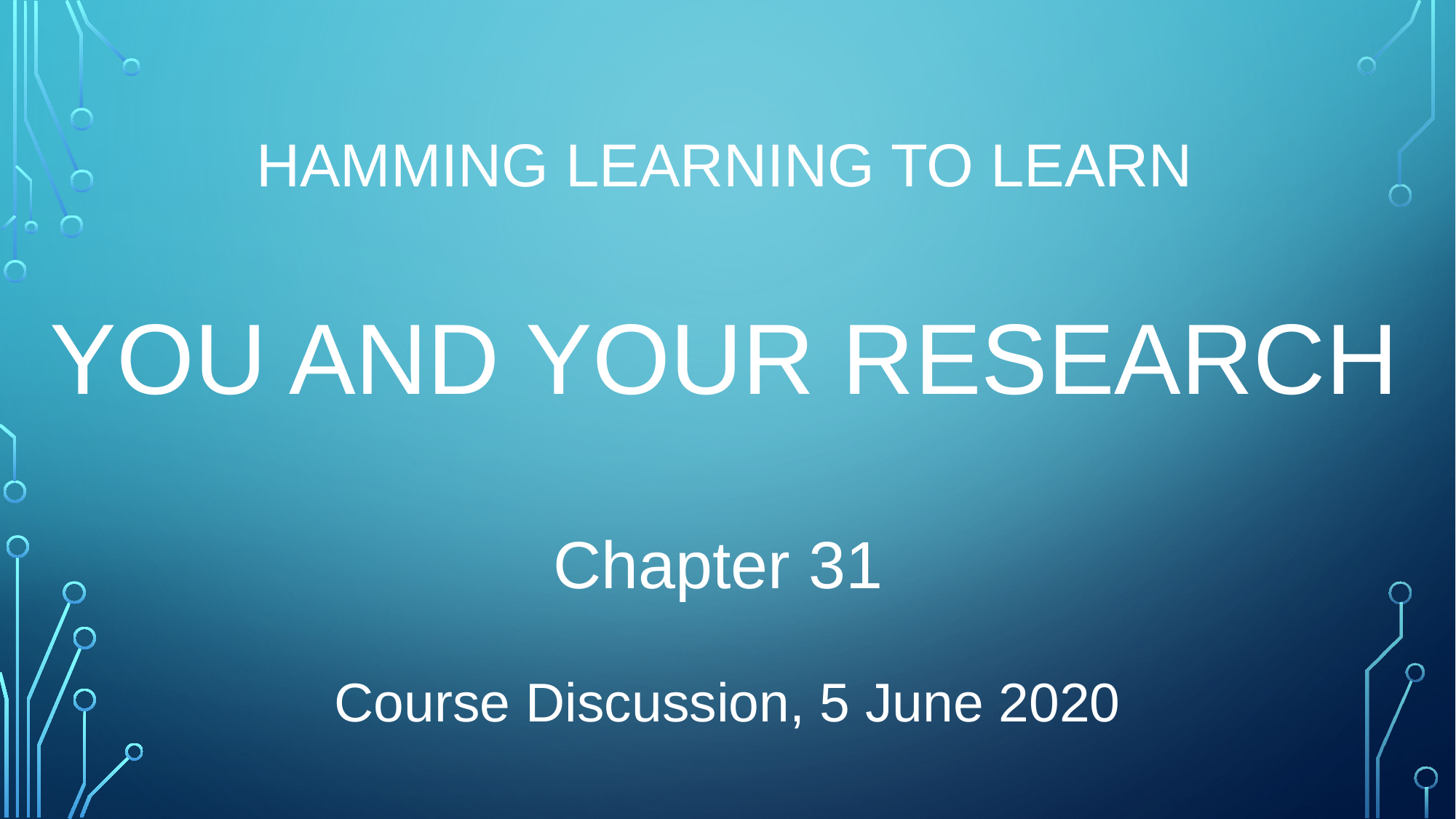

# Hamming Learning to Learn You And Your Research
Chapter 31

Course Discussion, 5 June 2020